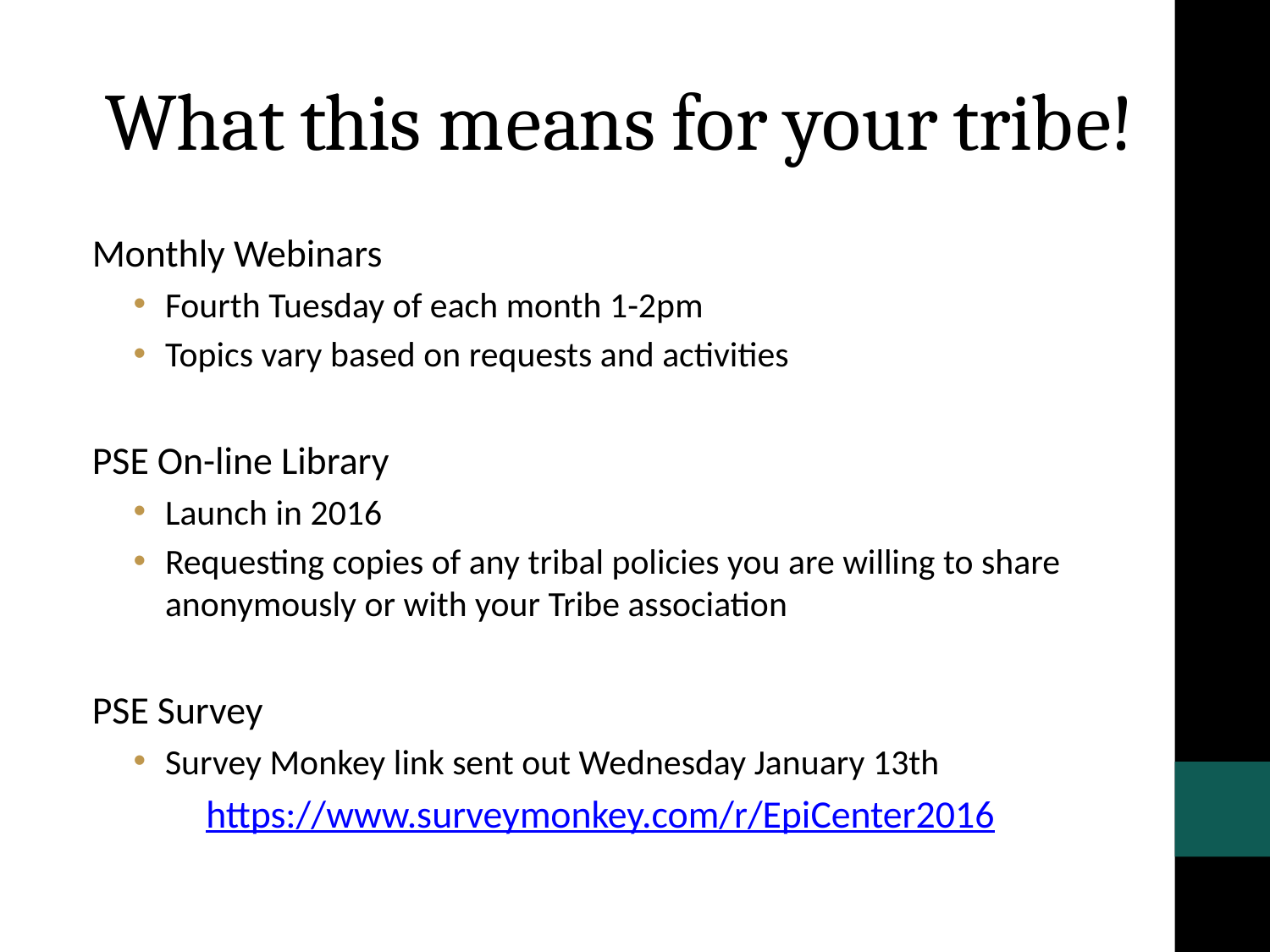

# What this means for your tribe!
Monthly Webinars
Fourth Tuesday of each month 1-2pm
Topics vary based on requests and activities

PSE On-line Library
Launch in 2016
Requesting copies of any tribal policies you are willing to share anonymously or with your Tribe association

PSE Survey
Survey Monkey link sent out Wednesday January 13th
https://www.surveymonkey.com/r/EpiCenter2016